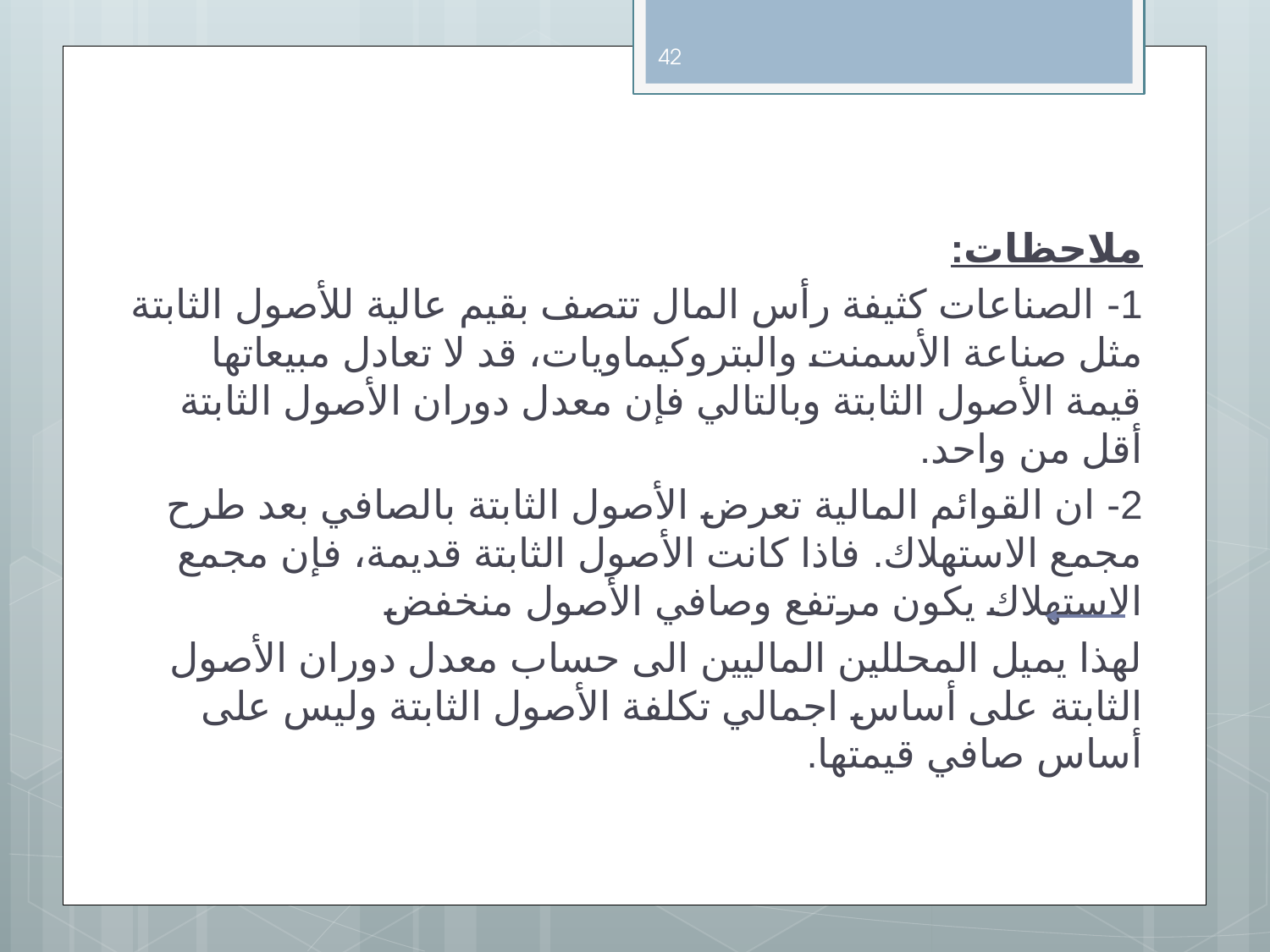

42
ملاحظات:
1- الصناعات كثيفة رأس المال تتصف بقيم عالية للأصول الثابتة مثل صناعة الأسمنت والبتروكيماويات، قد لا تعادل مبيعاتها قيمة الأصول الثابتة وبالتالي فإن معدل دوران الأصول الثابتة أقل من واحد.
2- ان القوائم المالية تعرض الأصول الثابتة بالصافي بعد طرح مجمع الاستهلاك. فاذا كانت الأصول الثابتة قديمة، فإن مجمع الاستهلاك يكون مرتفع وصافي الأصول منخفض
	لهذا يميل المحللين الماليين الى حساب معدل دوران الأصول الثابتة على أساس اجمالي تكلفة الأصول الثابتة وليس على أساس صافي قيمتها.